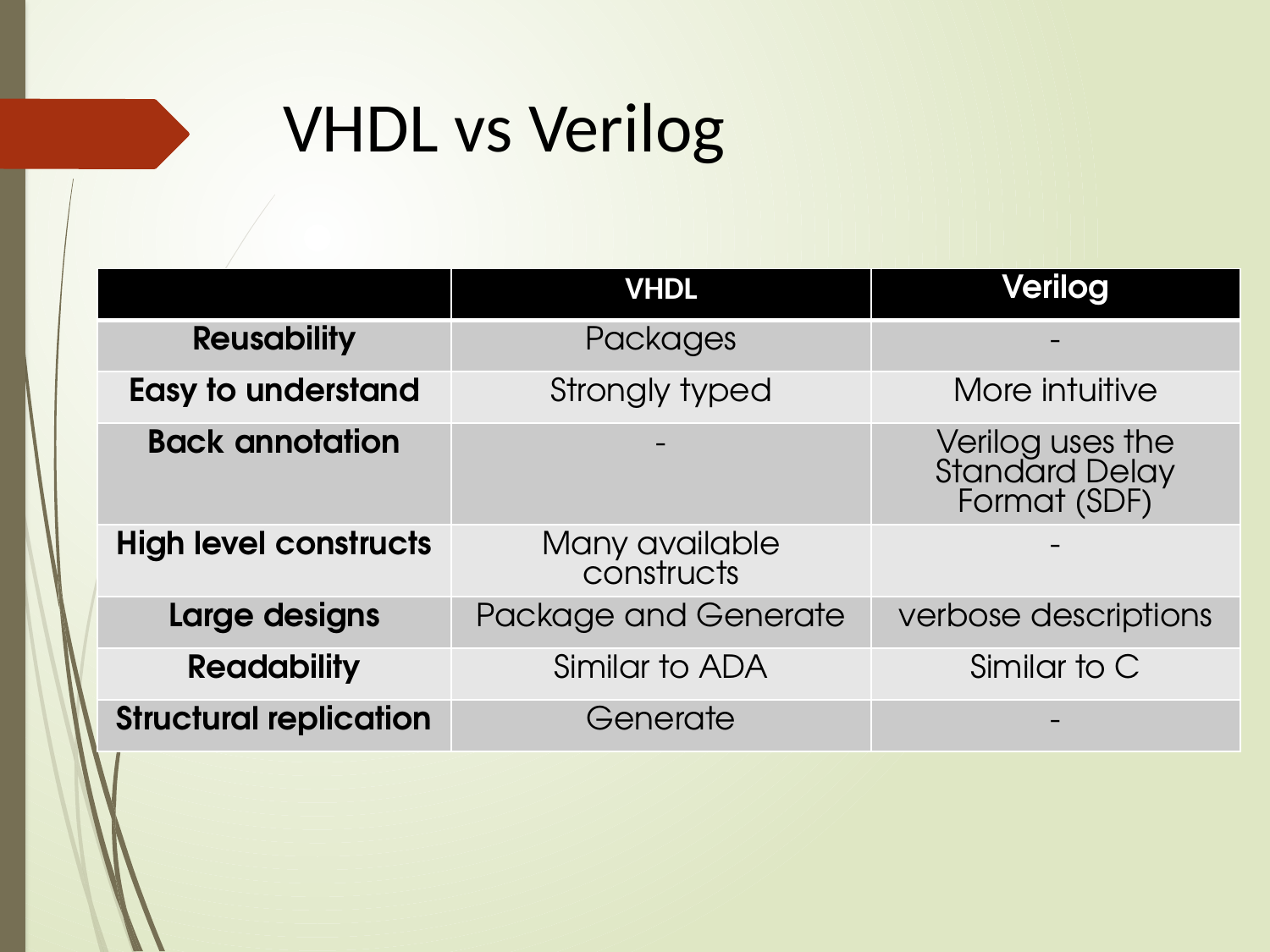

# VHDL vs Verilog
|  | VHDL | Verilog |
| --- | --- | --- |
| Reusability | Packages | - |
| Easy to understand | Strongly typed | More intuitive |
| Back annotation | - | Verilog uses the Standard Delay Format (SDF) |
| High level constructs | Many available constructs | - |
| Large designs | Package and Generate | verbose descriptions |
| Readability | Similar to ADA | Similar to C |
| Structural replication | Generate | - |